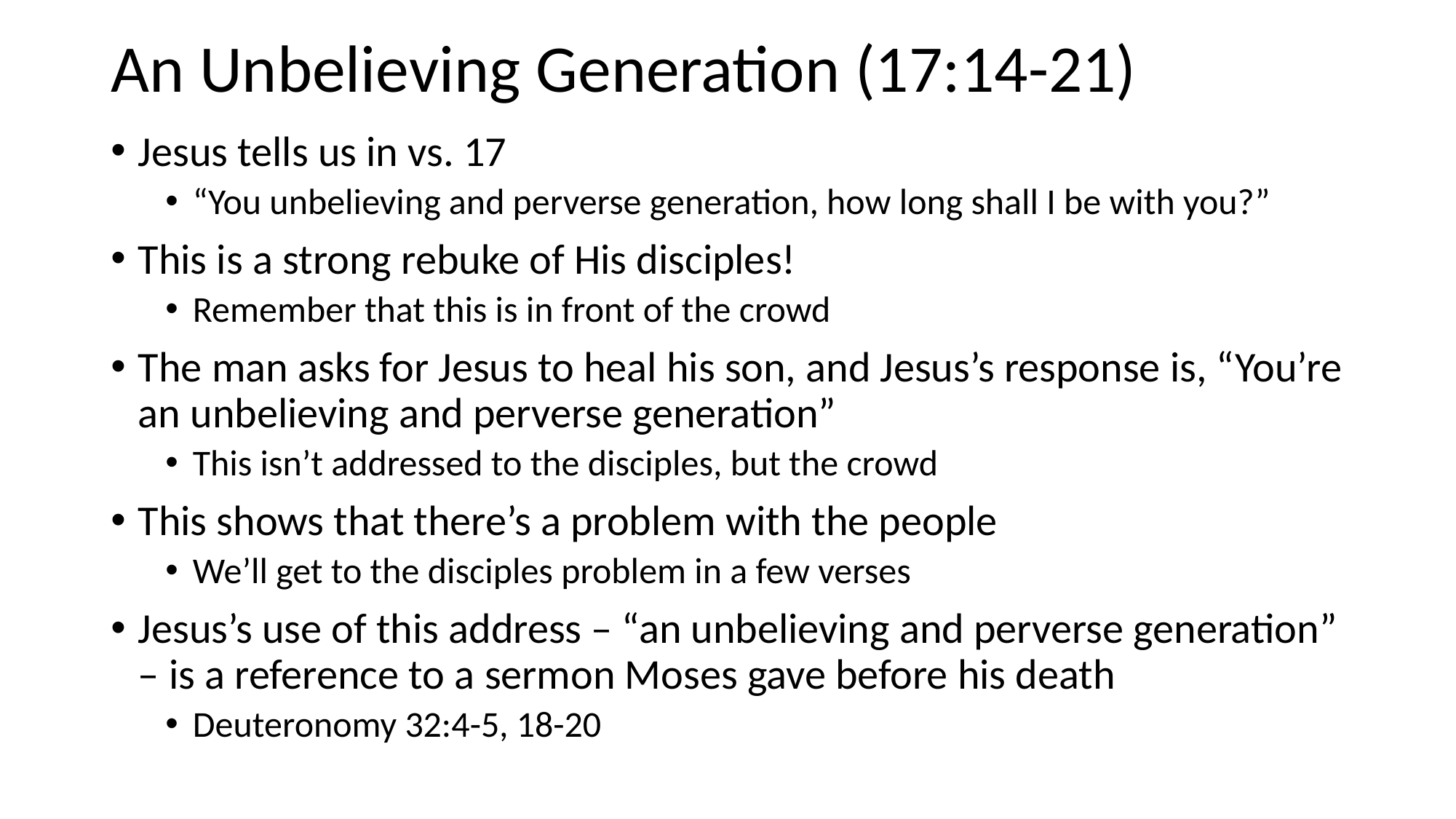

# An Unbelieving Generation (17:14-21)
Jesus tells us in vs. 17
“You unbelieving and perverse generation, how long shall I be with you?”
This is a strong rebuke of His disciples!
Remember that this is in front of the crowd
The man asks for Jesus to heal his son, and Jesus’s response is, “You’re an unbelieving and perverse generation”
This isn’t addressed to the disciples, but the crowd
This shows that there’s a problem with the people
We’ll get to the disciples problem in a few verses
Jesus’s use of this address – “an unbelieving and perverse generation” – is a reference to a sermon Moses gave before his death
Deuteronomy 32:4-5, 18-20